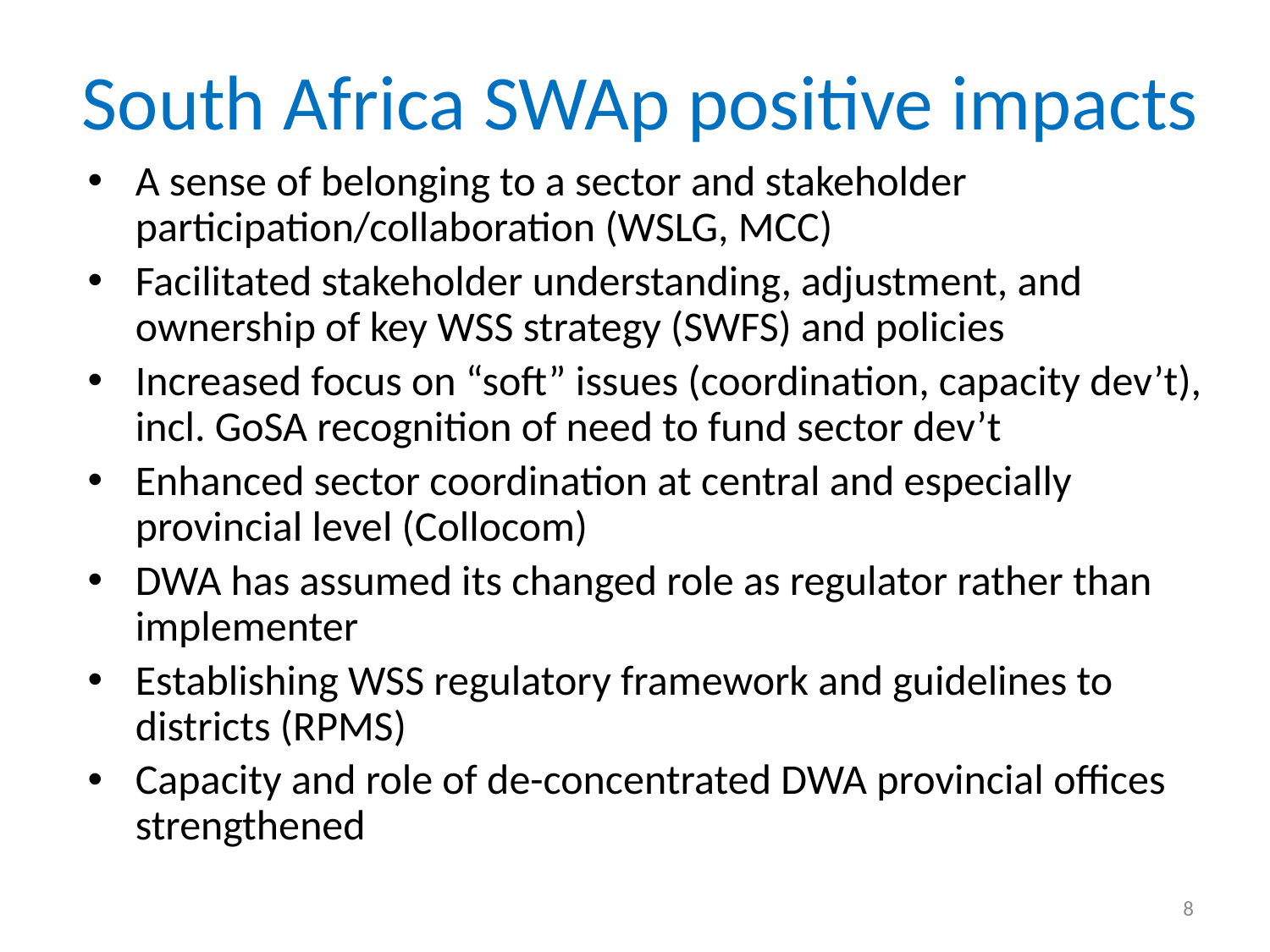

# South Africa SWAp positive impacts
A sense of belonging to a sector and stakeholder participation/collaboration (WSLG, MCC)
Facilitated stakeholder understanding, adjustment, and ownership of key WSS strategy (SWFS) and policies
Increased focus on “soft” issues (coordination, capacity dev’t), incl. GoSA recognition of need to fund sector dev’t
Enhanced sector coordination at central and especially provincial level (Collocom)
DWA has assumed its changed role as regulator rather than implementer
Establishing WSS regulatory framework and guidelines to districts (RPMS)
Capacity and role of de-concentrated DWA provincial offices strengthened

8